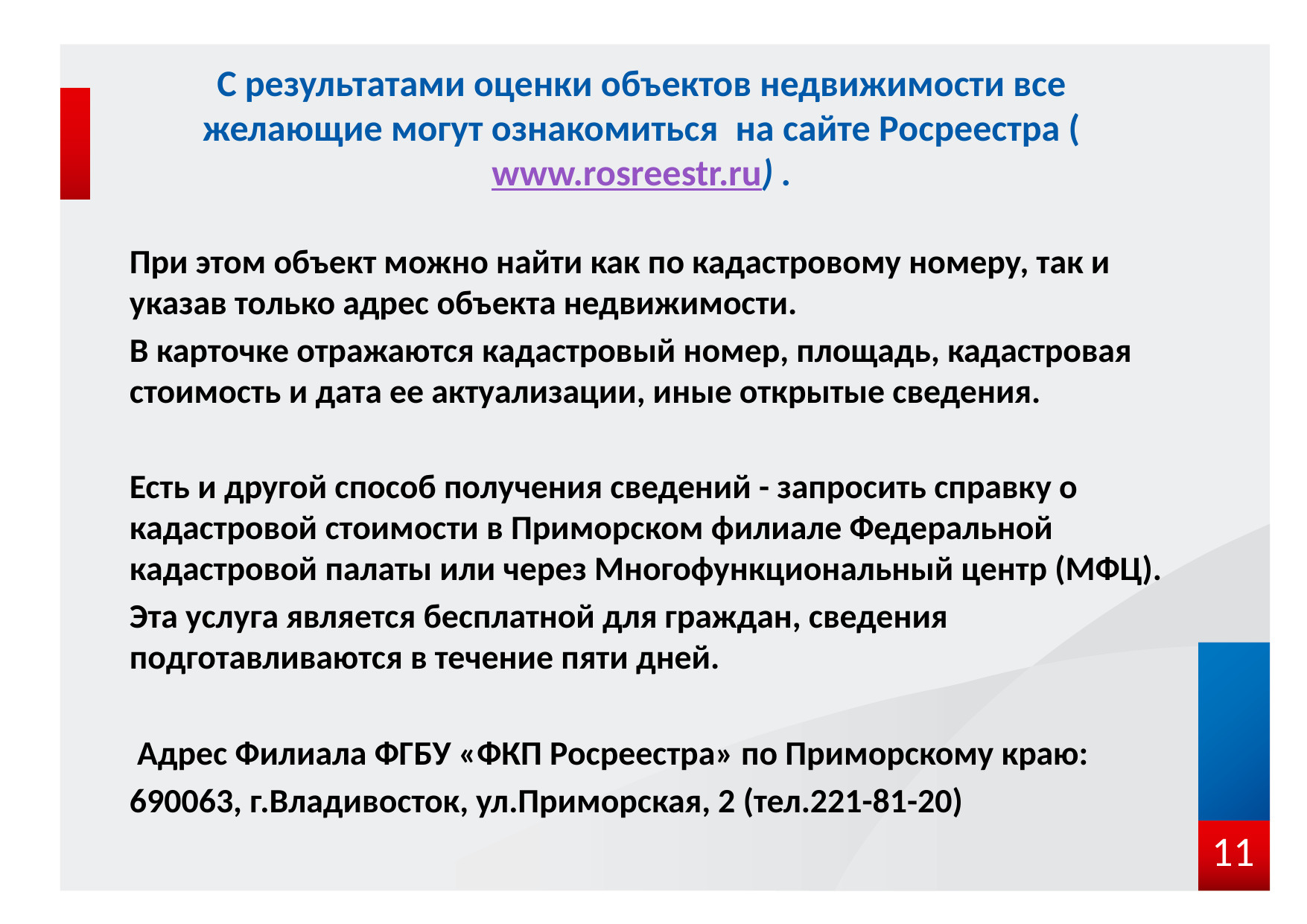

# С результатами оценки объектов недвижимости все желающие могут ознакомиться  на сайте Росреестра (www.rosreestr.ru) .
При этом объект можно найти как по кадастровому номеру, так и указав только адрес объекта недвижимости.
В карточке отражаются кадастровый номер, площадь, кадастровая стоимость и дата ее актуализации, иные открытые сведения.

Есть и другой способ получения сведений - запросить справку о кадастровой стоимости в Приморском филиале Федеральной кадастровой палаты или через Многофункциональный центр (МФЦ).
Эта услуга является бесплатной для граждан, сведения подготавливаются в течение пяти дней.

 Адрес Филиала ФГБУ «ФКП Росреестра» по Приморскому краю:
690063, г.Владивосток, ул.Приморская, 2 (тел.221-81-20)

11